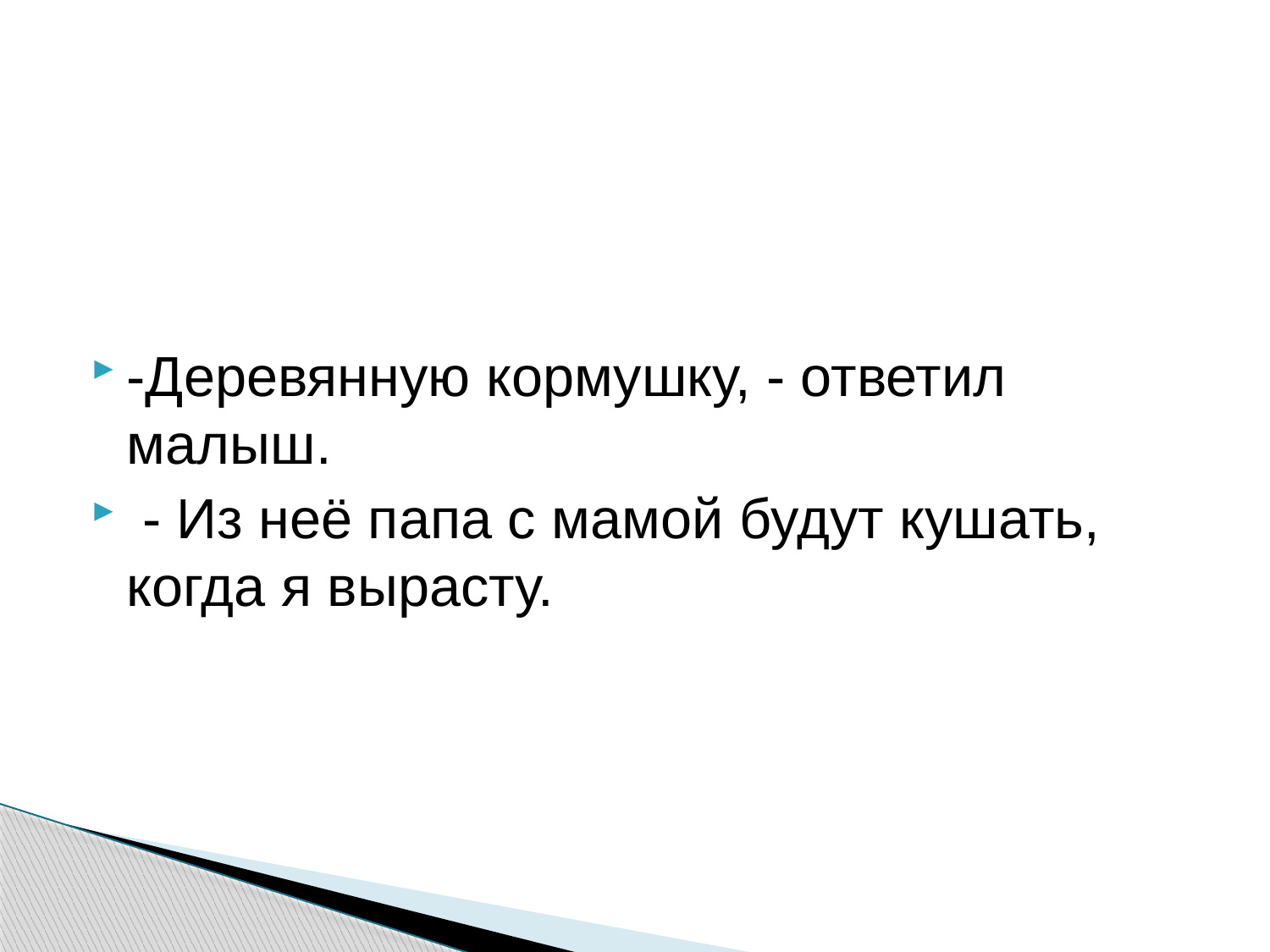

-Деревянную кормушку, - ответил малыш.
 - Из неё папа с мамой будут кушать, когда я вырасту.